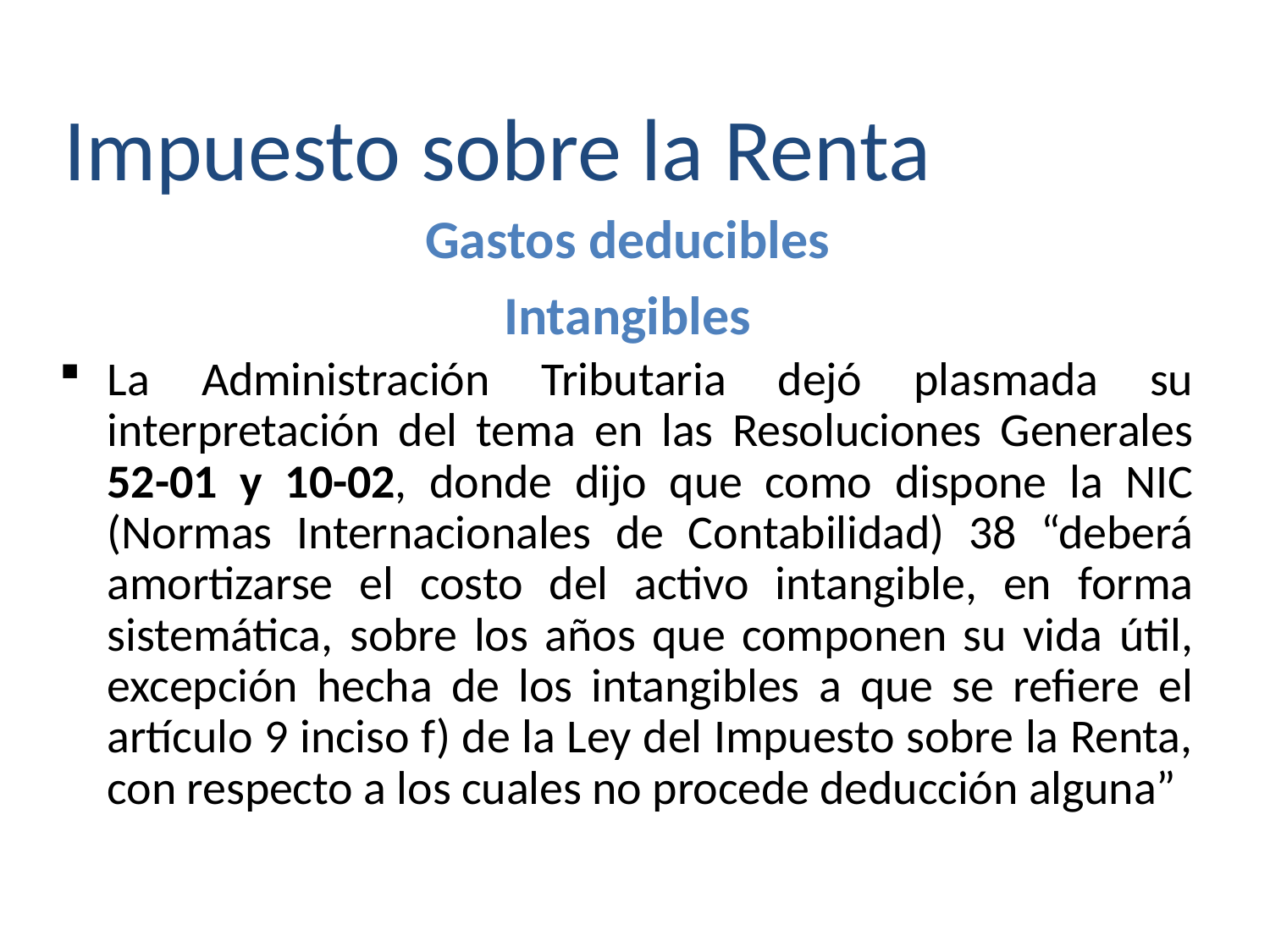

Impuesto sobre la Renta
Gastos deducibles
Intangibles
La Administración Tributaria dejó plasmada su interpretación del tema en las Resoluciones Generales 52-01 y 10-02, donde dijo que como dispone la NIC (Normas Internacionales de Contabilidad) 38 “deberá amortizarse el costo del activo intangible, en forma sistemática, sobre los años que componen su vida útil, excepción hecha de los intangibles a que se refiere el artículo 9 inciso f) de la Ley del Impuesto sobre la Renta, con respecto a los cuales no procede deducción alguna”